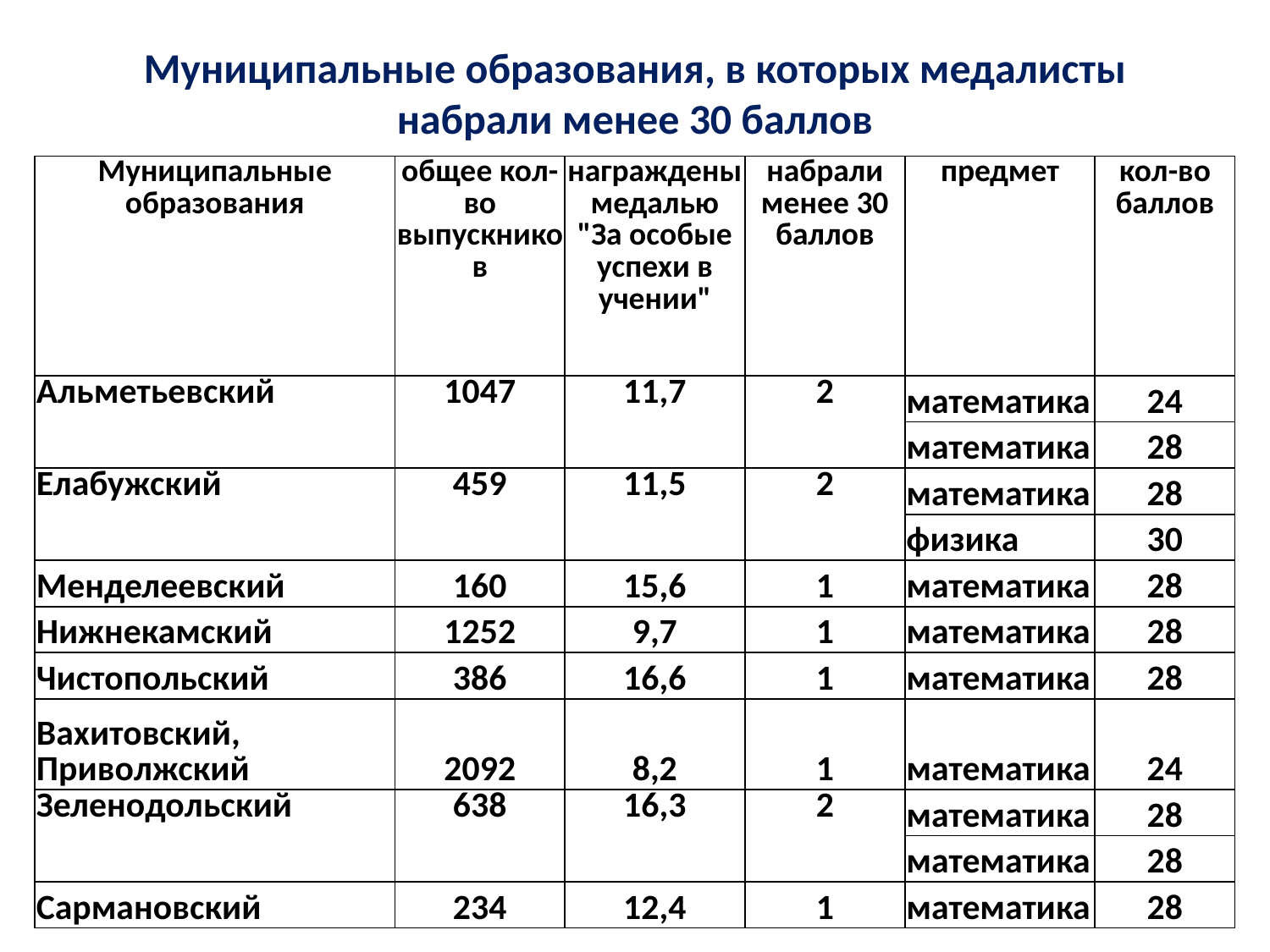

# Муниципальные образования, в которых медалисты набрали менее 30 баллов
| Муниципальные образования | общее кол-во выпускников | награждены медалью "За особые успехи в учении" | набрали менее 30 баллов | предмет | кол-во баллов |
| --- | --- | --- | --- | --- | --- |
| Альметьевский | 1047 | 11,7 | 2 | математика | 24 |
|  |  |  |  | математика | 28 |
| Елабужский | 459 | 11,5 | 2 | математика | 28 |
|  |  |  |  | физика | 30 |
| Менделеевский | 160 | 15,6 | 1 | математика | 28 |
| Нижнекамский | 1252 | 9,7 | 1 | математика | 28 |
| Чистопольский | 386 | 16,6 | 1 | математика | 28 |
| Вахитовский, Приволжский | 2092 | 8,2 | 1 | математика | 24 |
| Зеленодольский | 638 | 16,3 | 2 | математика | 28 |
|  |  |  |  | математика | 28 |
| Сармановский | 234 | 12,4 | 1 | математика | 28 |